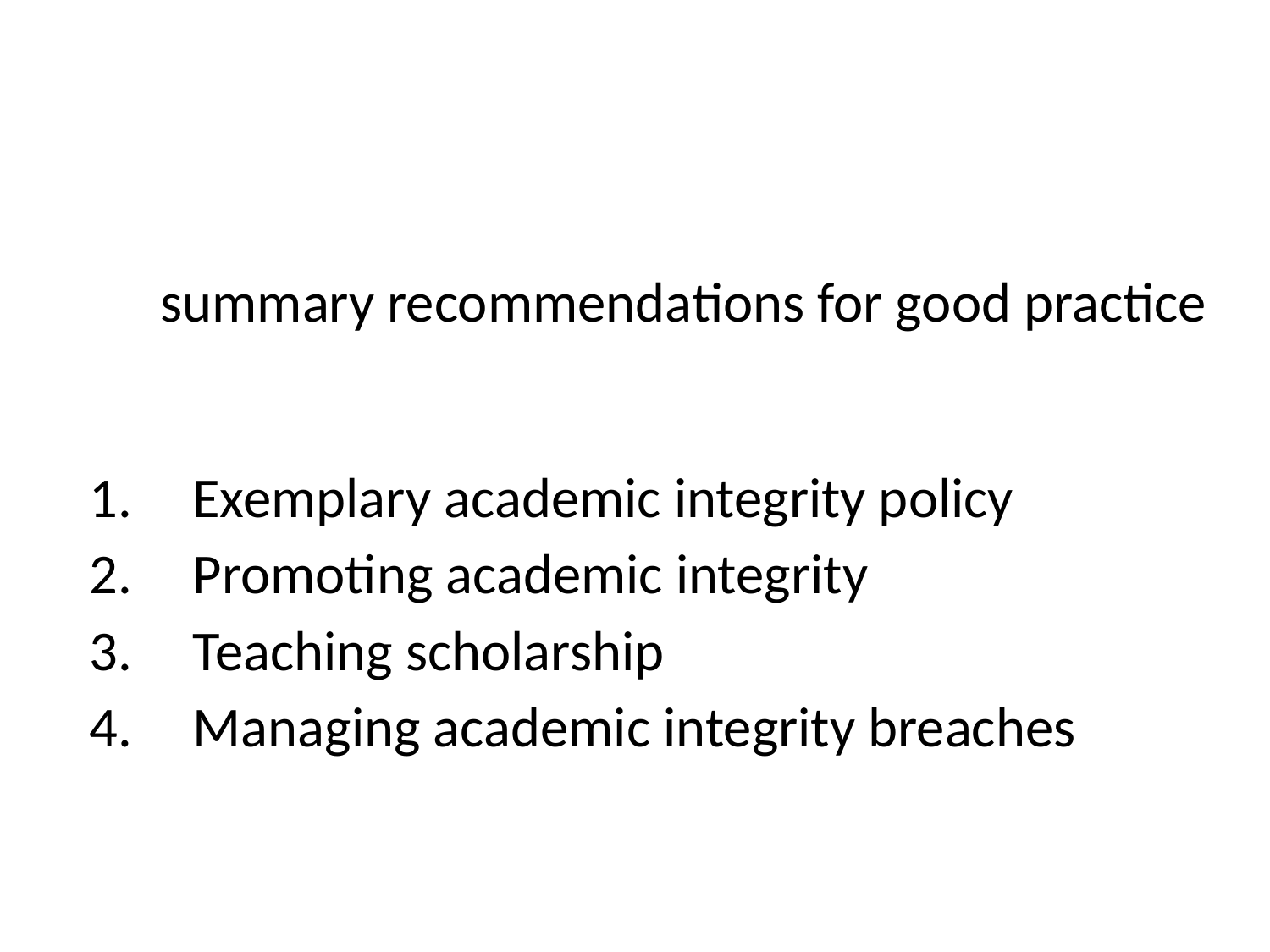

summary recommendations for good practice

Exemplary academic integrity policy
Promoting academic integrity
Teaching scholarship
Managing academic integrity breaches